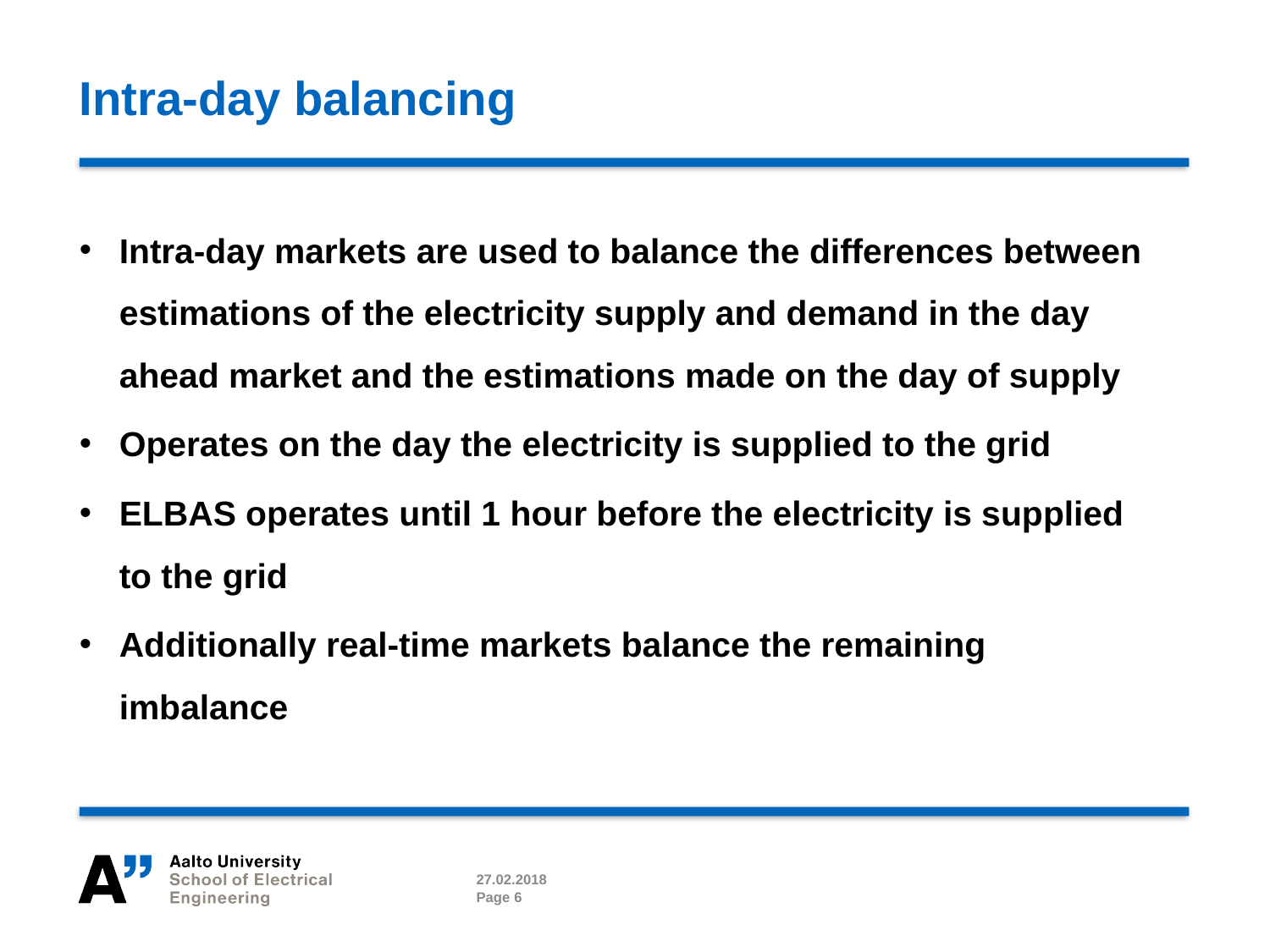

# Intra-day balancing
Intra-day markets are used to balance the differences between estimations of the electricity supply and demand in the day ahead market and the estimations made on the day of supply
Operates on the day the electricity is supplied to the grid
ELBAS operates until 1 hour before the electricity is supplied to the grid
Additionally real-time markets balance the remaining imbalance

27.02.2018
Page 6